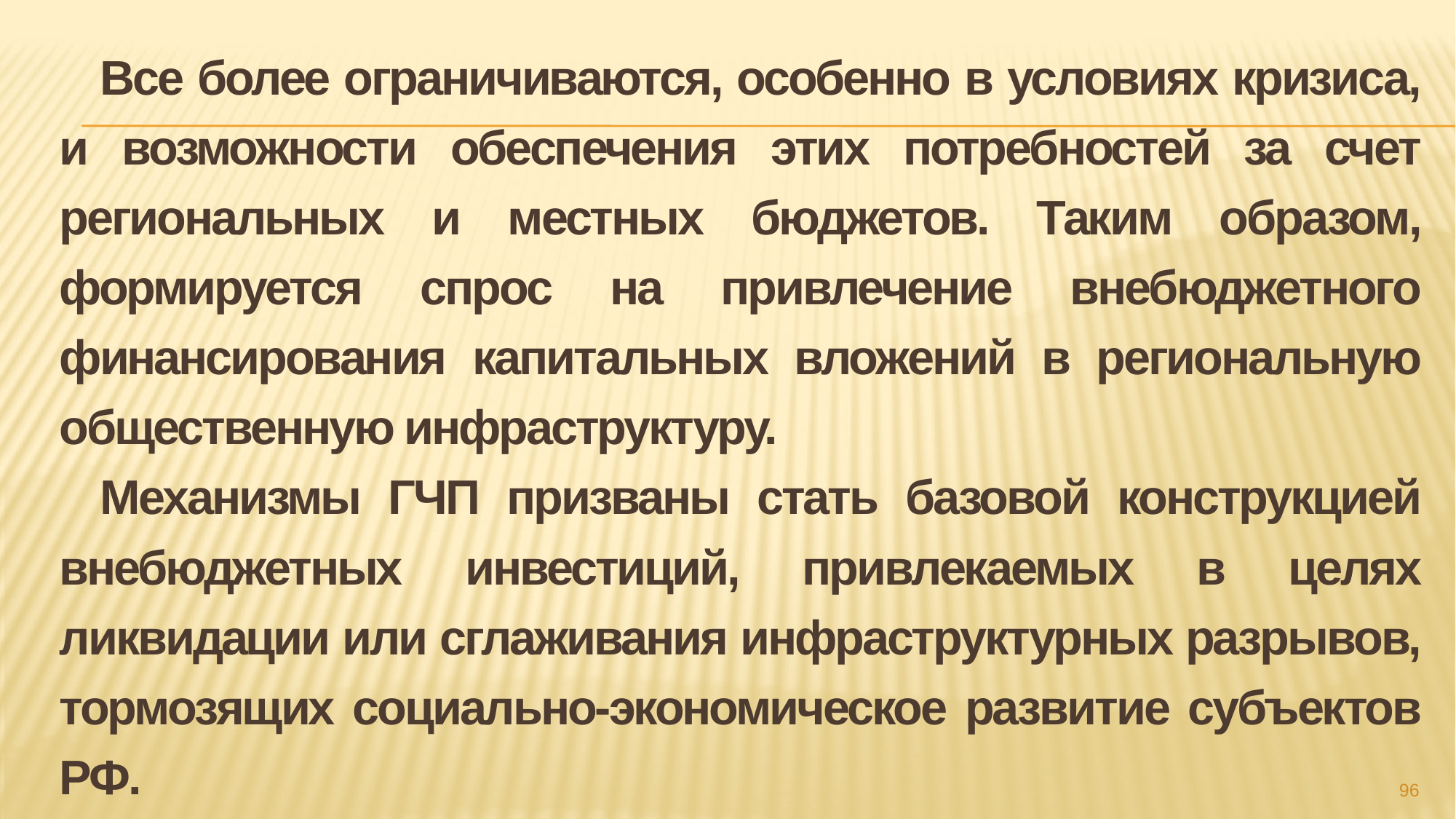

Все более ограничиваются, особенно в условиях кризиса, и возможности обеспечения этих потребностей за счет региональных и местных бюджетов. Таким образом, формируется спрос на привлечение внебюджетного финансирования капитальных вложений в региональную общественную инфраструктуру.
Механизмы ГЧП призваны стать базовой конструкцией внебюджетных инвестиций, привлекаемых в целях ликвидации или сглаживания инфраструктурных разрывов, тормозящих социально-экономическое развитие субъектов РФ.
#
96